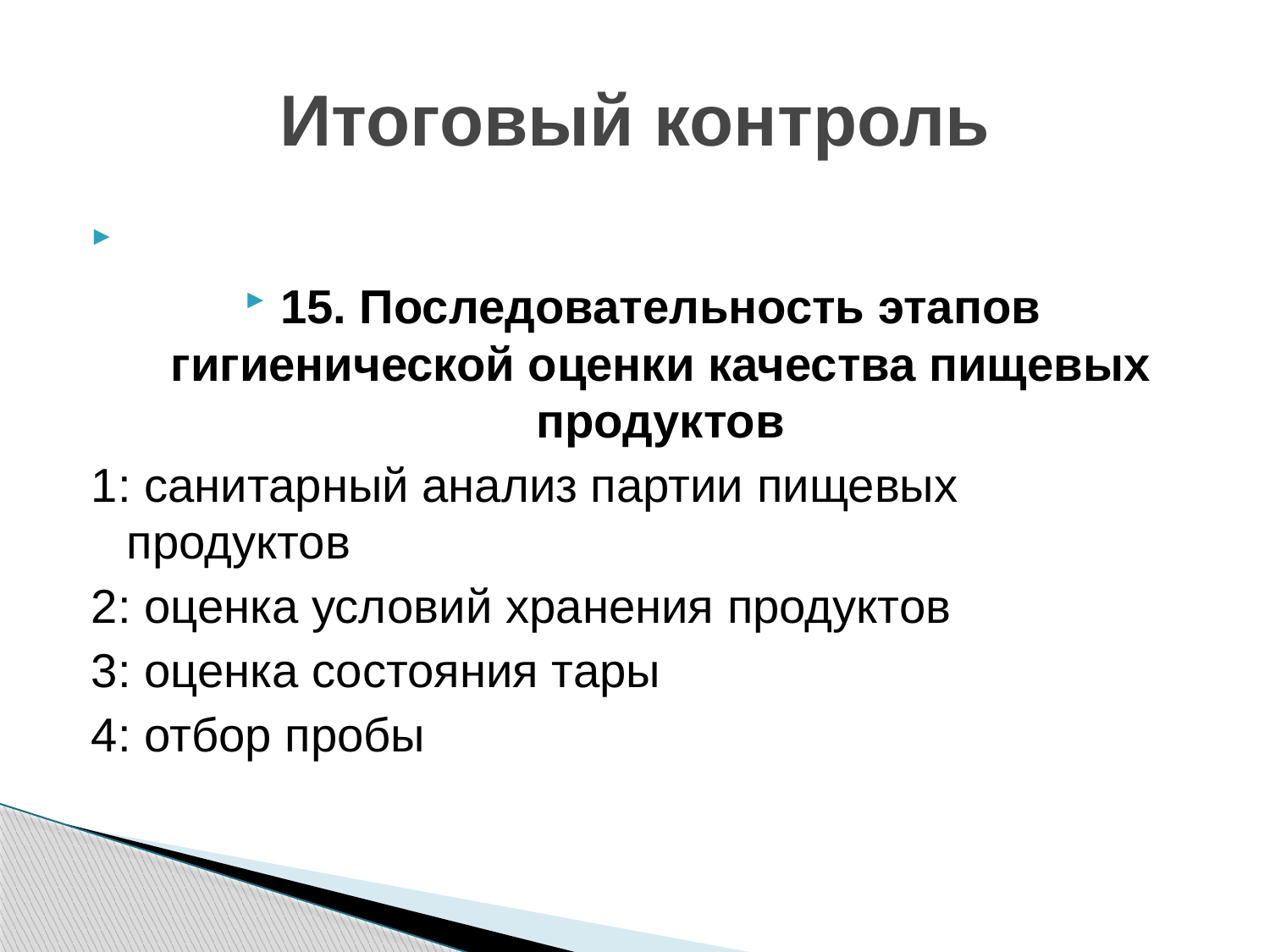

# Итоговый контроль

15. Последовательность этапов гигиенической оценки качества пищевых продуктов
1: санитарный анализ партии пищевых продуктов
2: оценка условий хранения продуктов
3: оценка состояния тары
4: отбор пробы